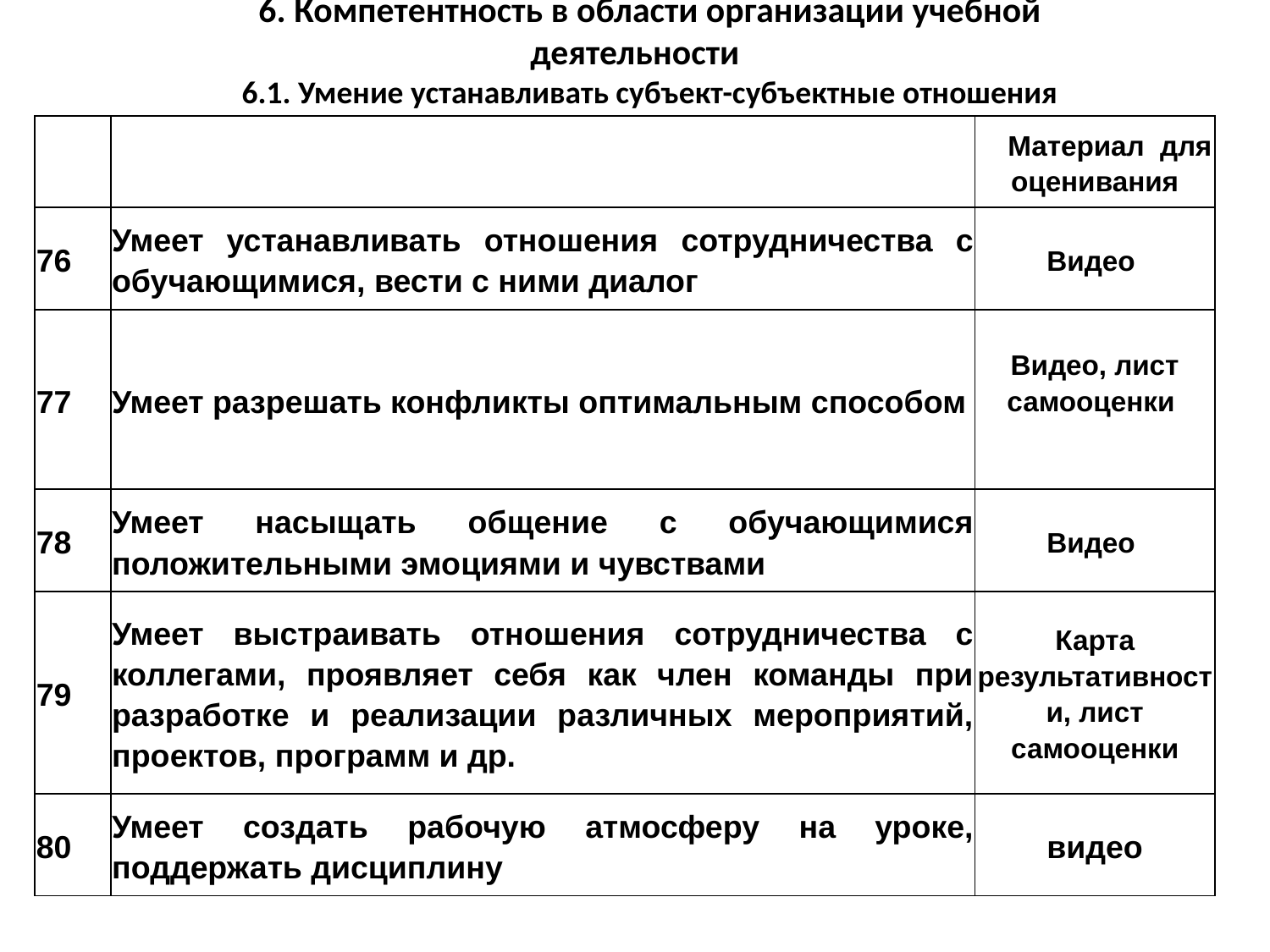

6. Компетентность в области организации учебной деятельности
6.1. Умение устанавливать субъект-субъектные отношения
|  |  | Материал для оценивания |
| --- | --- | --- |
| 76 | Умеет устанавливать отношения сотрудничества с обучающимися, вести с ними диалог | Видео |
| 77 | Умеет разрешать конфликты оптимальным способом | Видео, лист самооценки |
| 78 | Умеет насыщать общение с обучающимися положительными эмоциями и чувствами | Видео |
| 79 | Умеет выстраивать отношения сотрудничества с коллегами, проявляет себя как член команды при разработке и реализации различных мероприятий, проектов, программ и др. | Карта результативности, лист самооценки |
| 80 | Умеет создать рабочую атмосферу на уроке, поддержать дисциплину | видео |